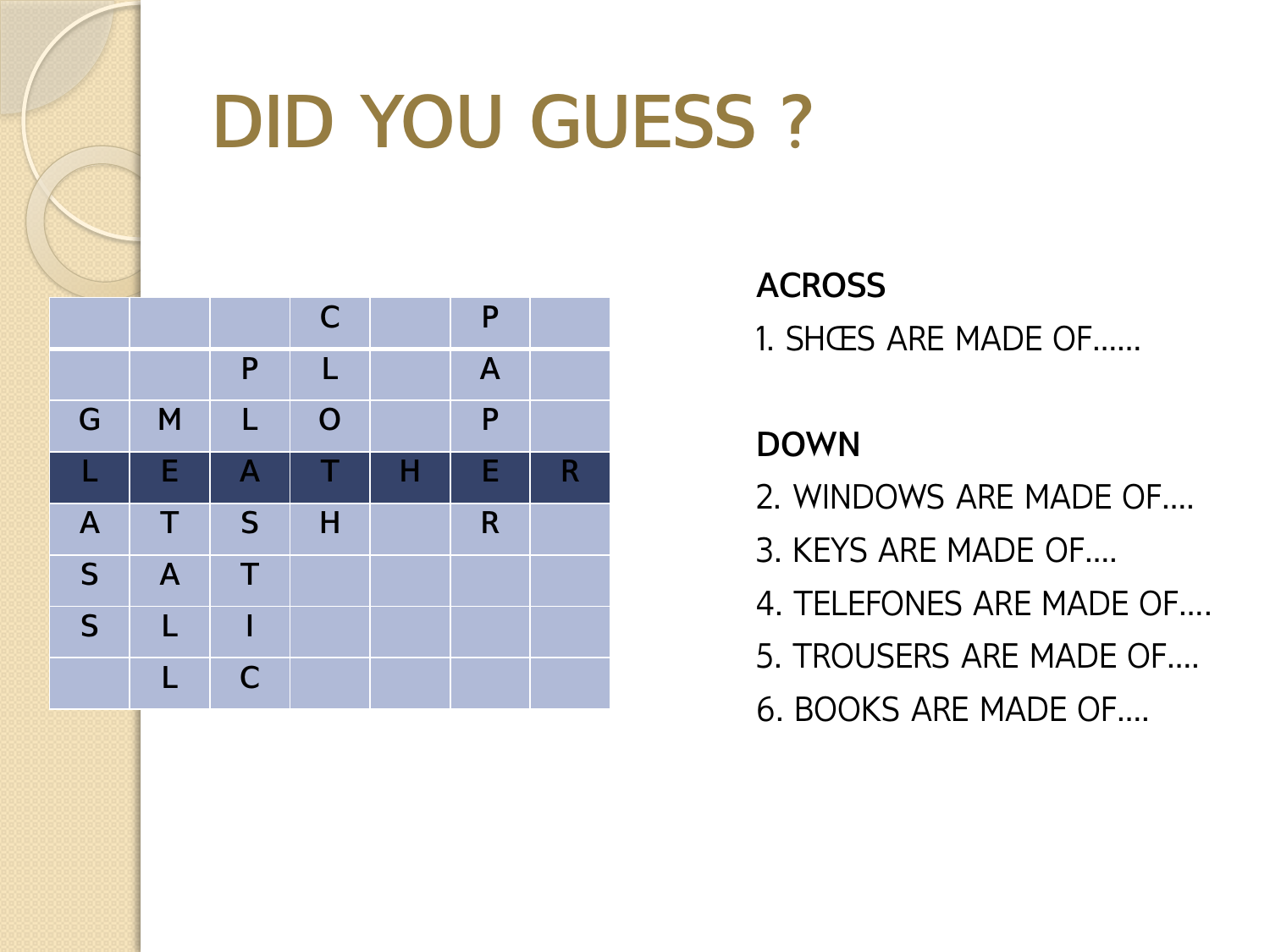

# DID YOU GUESS ?

ACROSS
1. SHOES ARE MADE OF……

DOWN
2. WINDOWS ARE MADE OF….
3. KEYS ARE MADE OF….
4. TELEFONES ARE MADE OF….
5. TROUSERS ARE MADE OF….
6. BOOKS ARE MADE OF….
|  |  |  | C |  | P |  |
| --- | --- | --- | --- | --- | --- | --- |
|  |  | P | L |  | A |  |
| G | M | L | O |  | P |  |
| L | E | A | T | H | E | R |
| A | T | S | H |  | R |  |
| S | A | T |  |  |  |  |
| S | L | I |  |  |  |  |
|  | L | C |  |  |  |  |